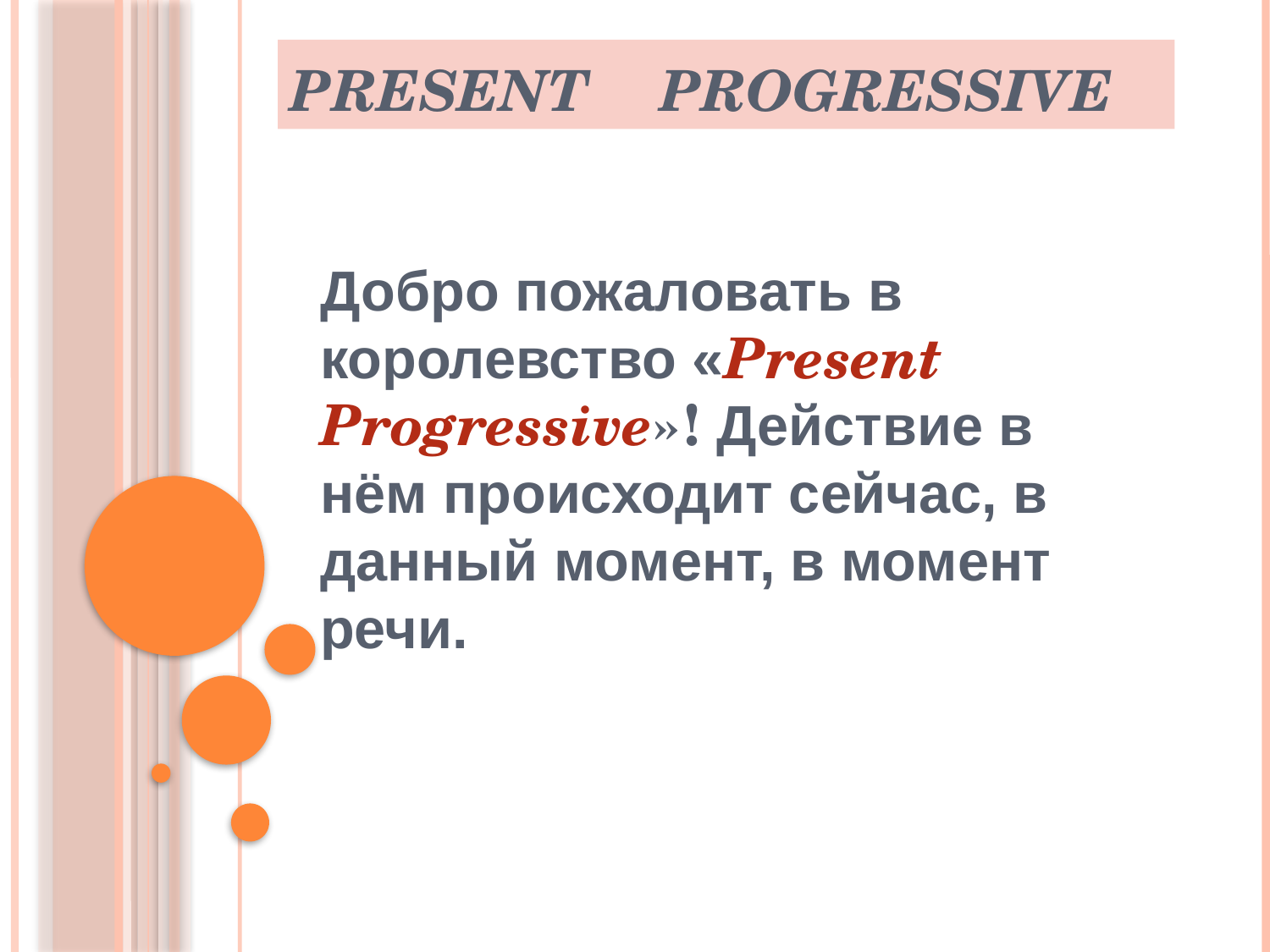

# PRESENT     PROGRESSIVE
Добро пожаловать в королевство «Present          Progressive»! Действие в нём происходит сейчас, в данный момент, в момент речи.